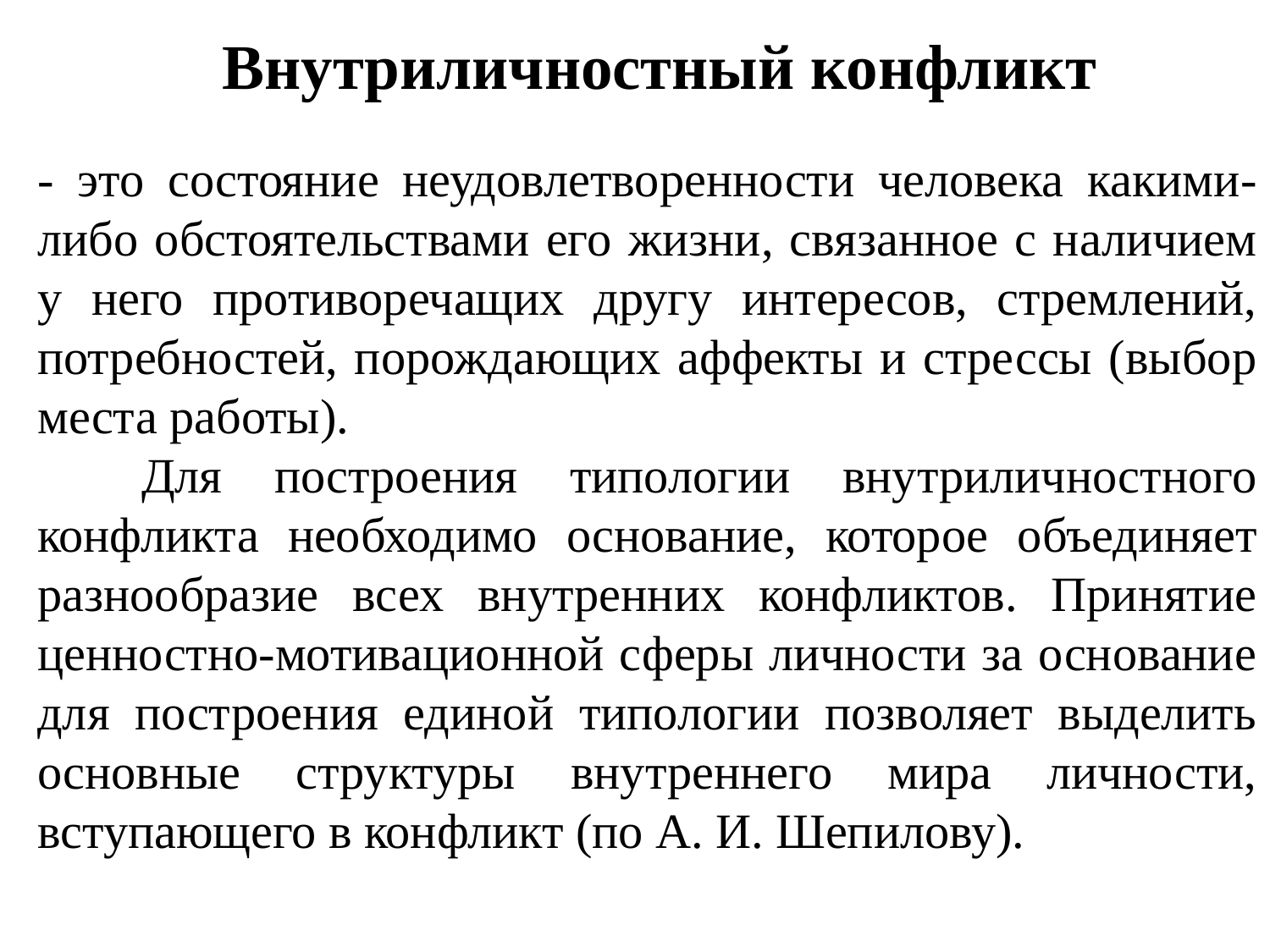

Внутриличностный конфликт
- это состояние неудовлетворенности человека какими-либо обстоятельствами его жизни, связанное с наличием у него противоречащих другу интересов, стремлений, потребностей, порождающих аффекты и стрессы (выбор места работы).
  Для построения типологии внутриличностного конфликта необходимо основание, которое объединяет разнообразие всех внутренних конфликтов. Принятие ценностно-мотивационной сферы личности за основание для построения единой типологии позволяет выделить основные структуры внутреннего мира личности, вступающего в конфликт (по А. И. Шепилову).